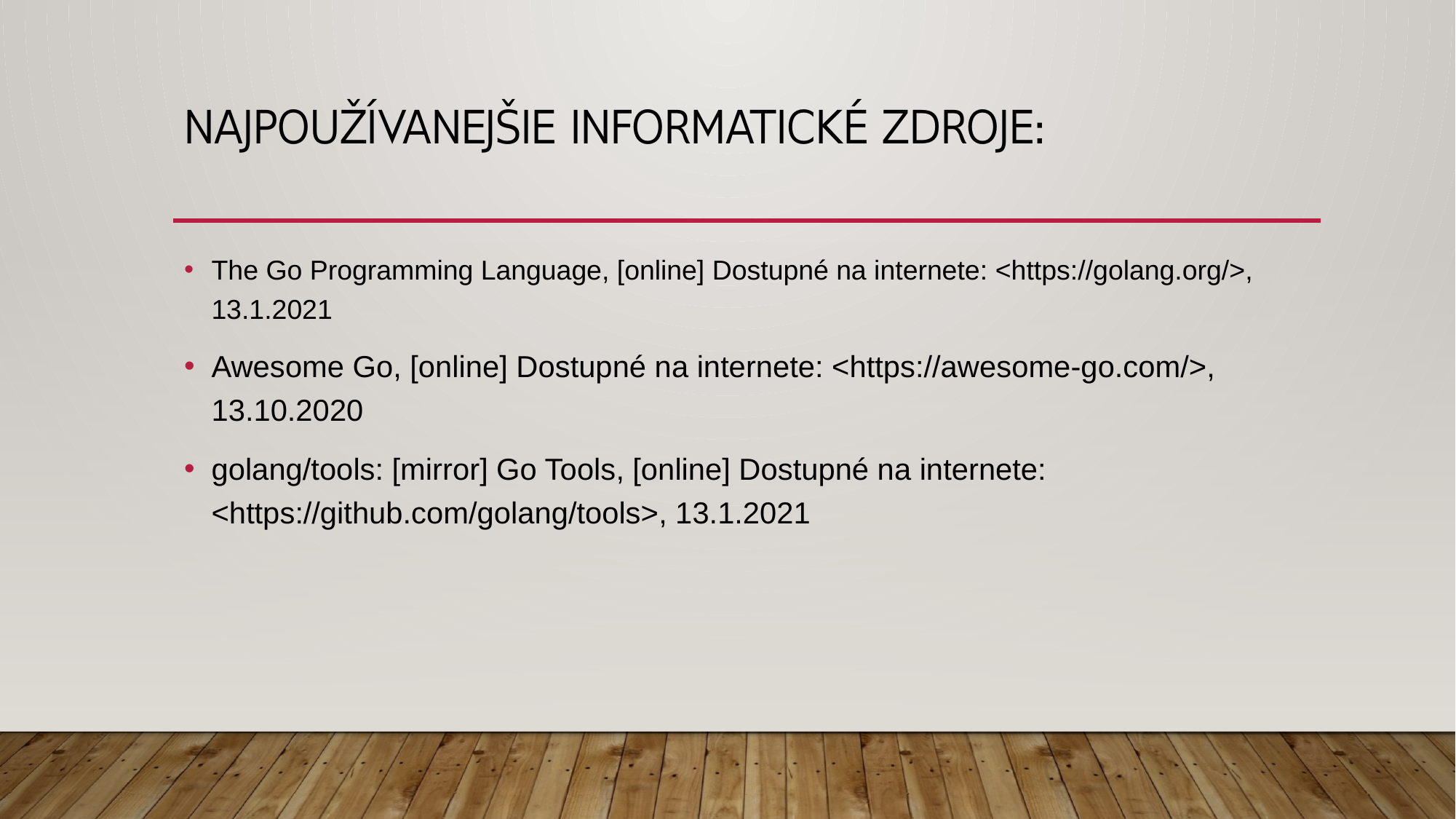

# Najpoužívanejšie informatické Zdroje:
The Go Programming Language, [online] Dostupné na internete: <https://golang.org/>, 13.1.2021
Awesome Go, [online] Dostupné na internete: <https://awesome-go.com/>, 13.10.2020
golang/tools: [mirror] Go Tools, [online] Dostupné na internete: <https://github.com/golang/tools>, 13.1.2021